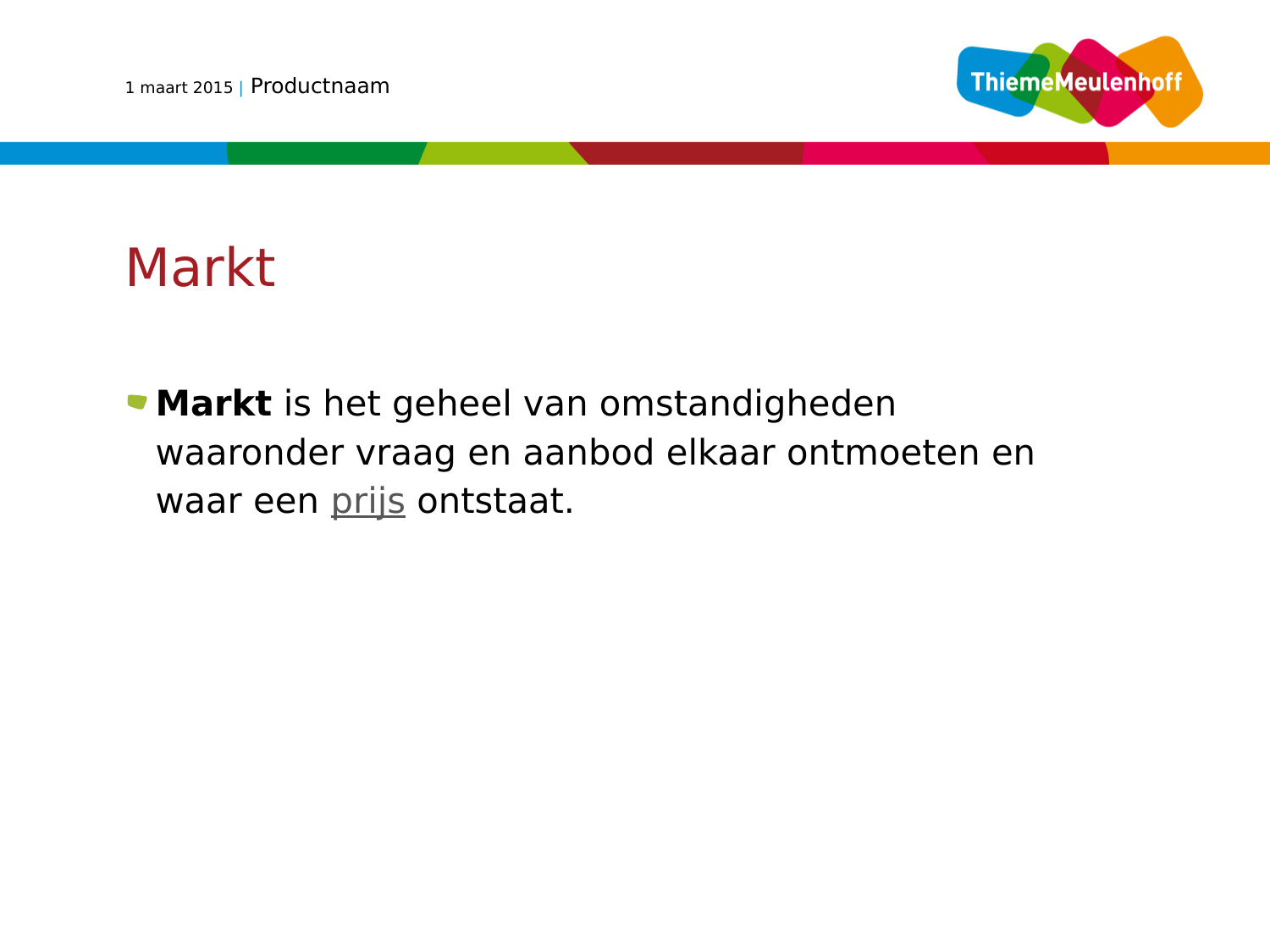

1 maart 2015 | Productnaam
# Markt
Markt is het geheel van omstandigheden waaronder vraag en aanbod elkaar ontmoeten en waar een prijs ontstaat.